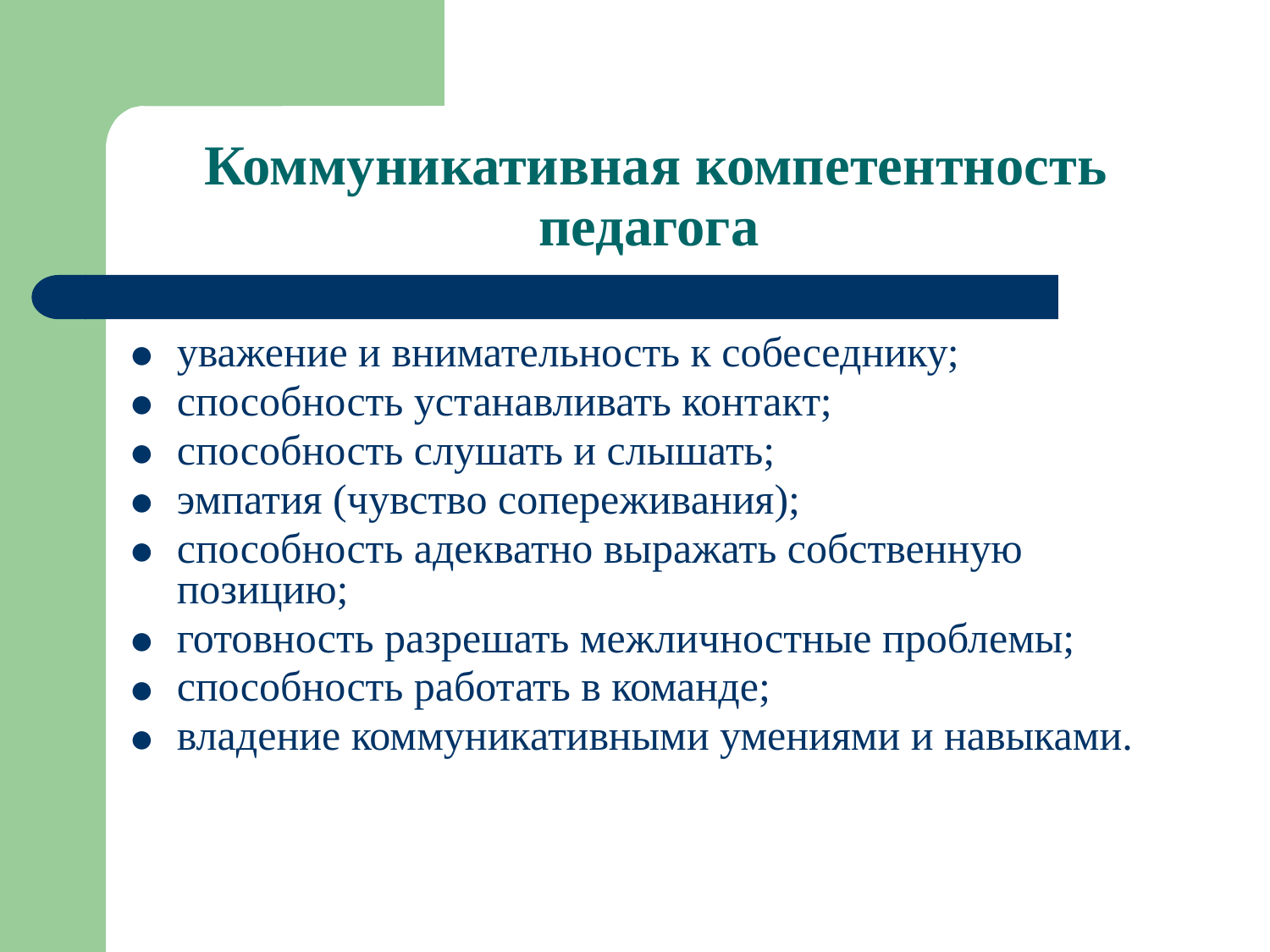

# Коммуникативная компетентность педагога
уважение и внимательность к собеседнику;
способность устанавливать контакт;
способность слушать и слышать;
эмпатия (чувство сопереживания);
способность адекватно выражать собственную позицию;
готовность разрешать межличностные проблемы;
способность работать в команде;
владение коммуникативными умениями и навыками.